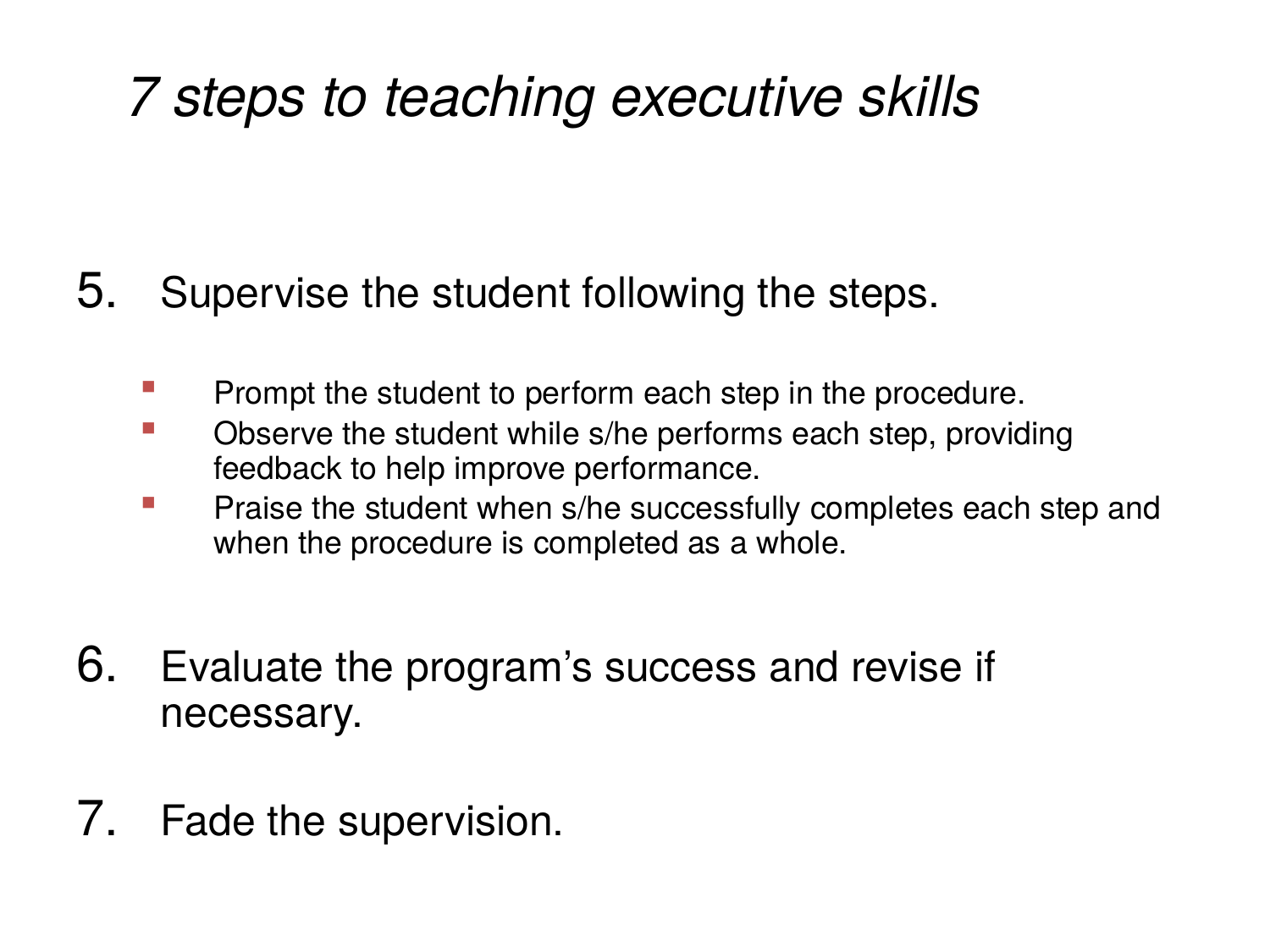

# 7 steps to teaching executive skills

Supervise the student following the steps.

Prompt the student to perform each step in the procedure.
Observe the student while s/he performs each step, providing feedback to help improve performance.
Praise the student when s/he successfully completes each step and when the procedure is completed as a whole.

Evaluate the program’s success and revise if necessary.

Fade the supervision.